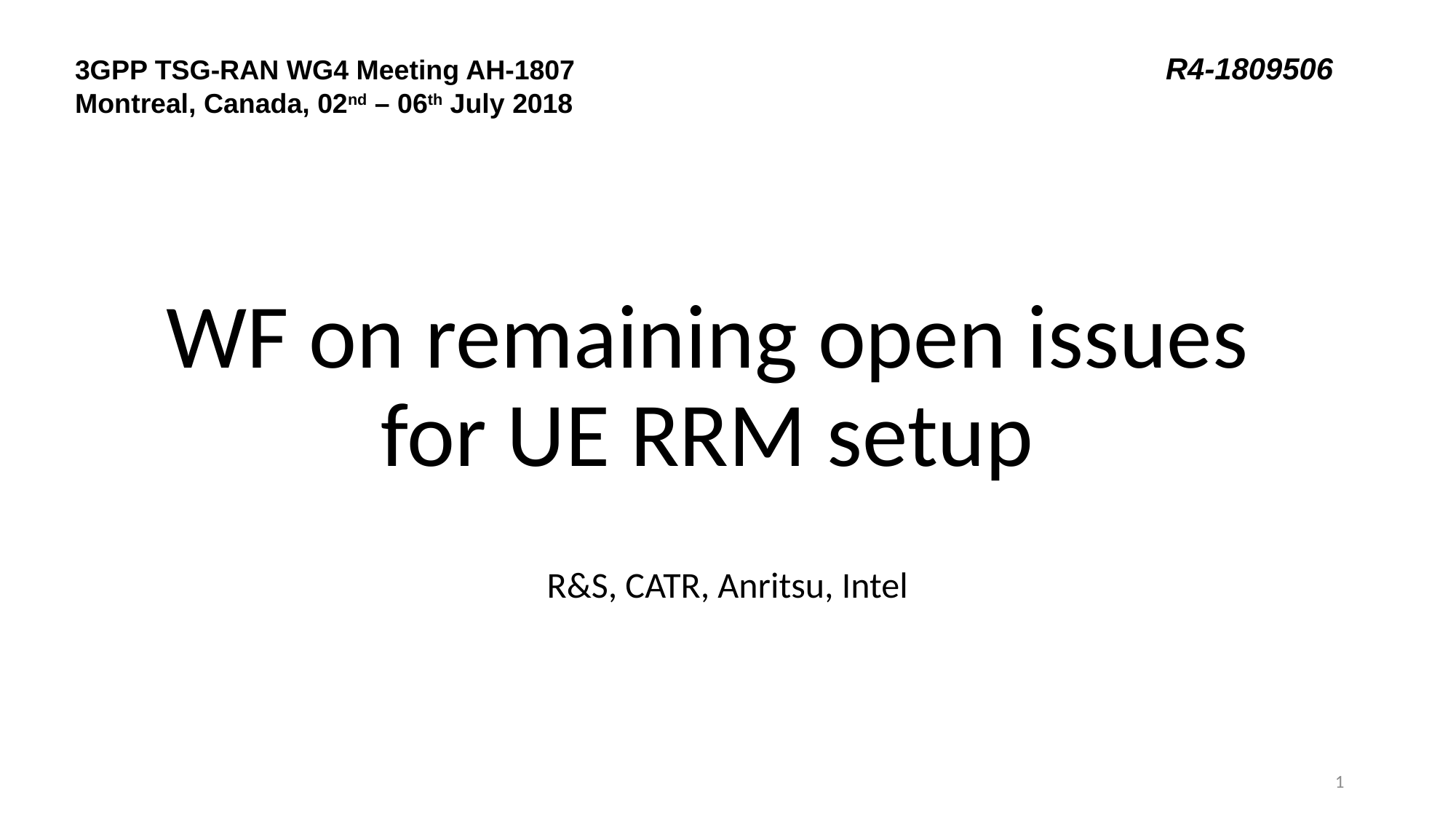

3GPP TSG-RAN WG4 Meeting AH-1807 				                          R4-1809506
Montreal, Canada, 02nd – 06th July 2018
# WF on remaining open issues for UE RRM setup

R&S, CATR, Anritsu, Intel

1